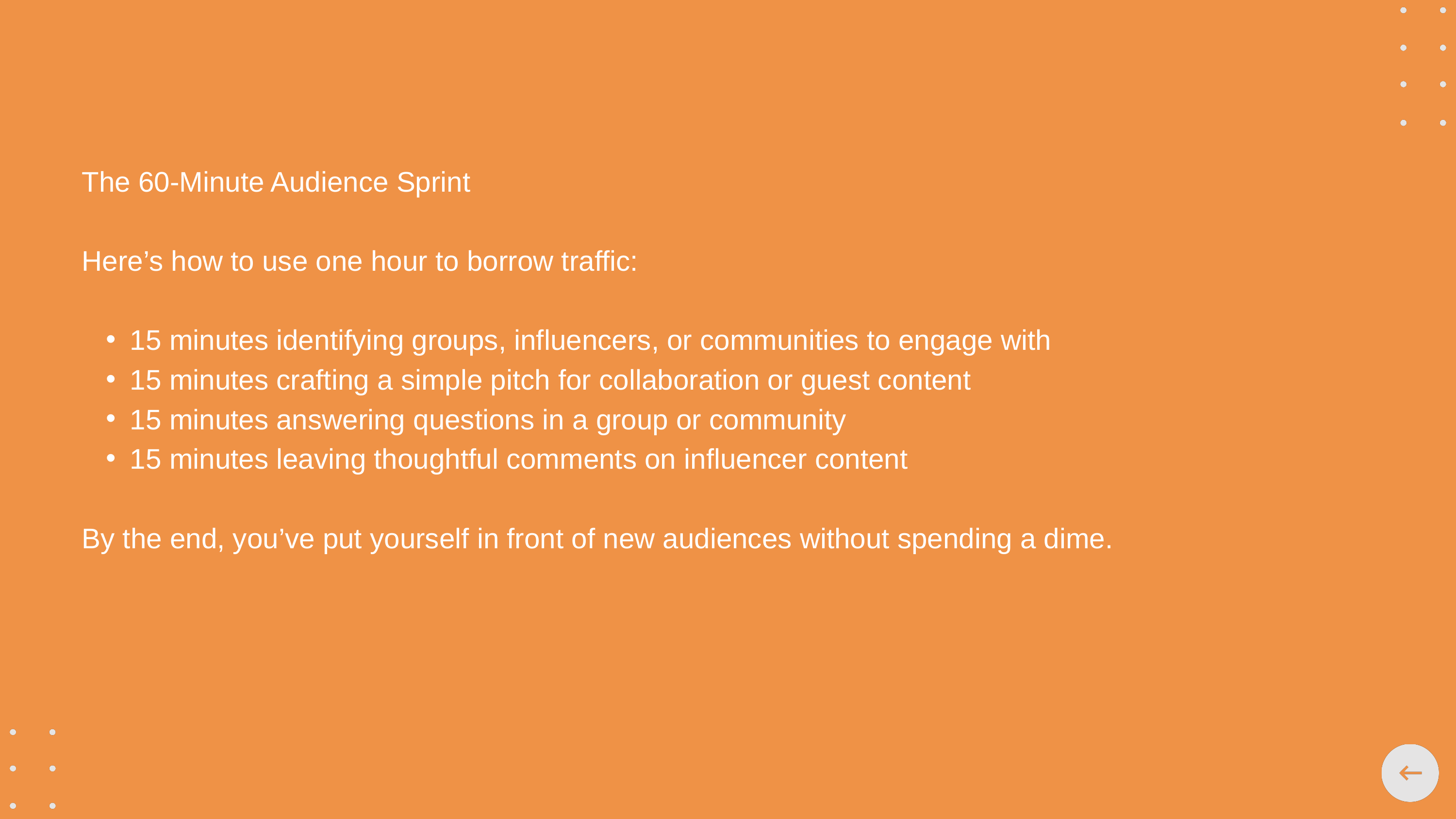

The 60-Minute Audience Sprint

Here’s how to use one hour to borrow traffic:

15 minutes identifying groups, influencers, or communities to engage with
15 minutes crafting a simple pitch for collaboration or guest content
15 minutes answering questions in a group or community
15 minutes leaving thoughtful comments on influencer content

By the end, you’ve put yourself in front of new audiences without spending a dime.